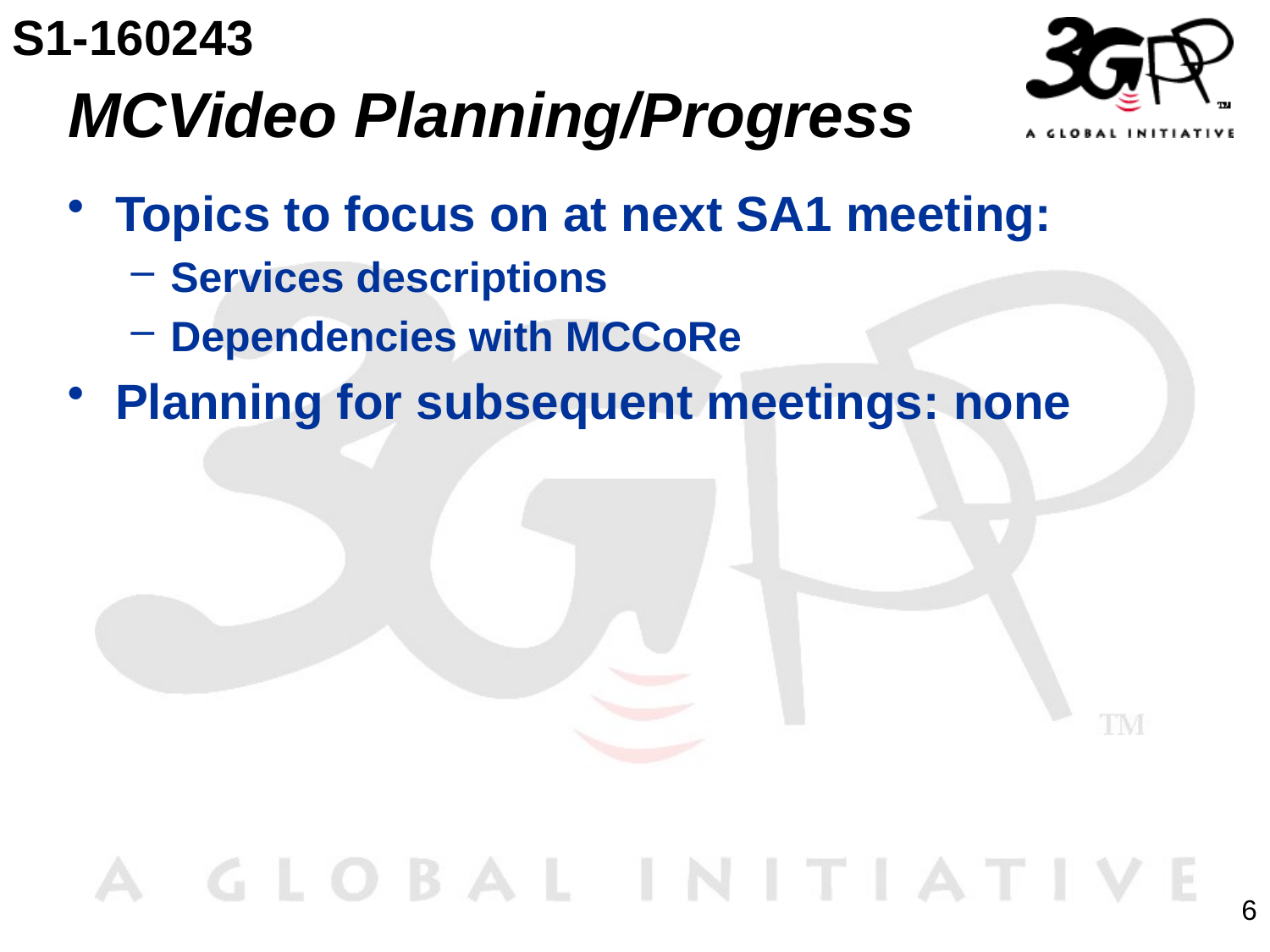

S1-160243
# MCVideo Planning/Progress
Topics to focus on at next SA1 meeting:
Services descriptions
Dependencies with MCCoRe
Planning for subsequent meetings: none
6